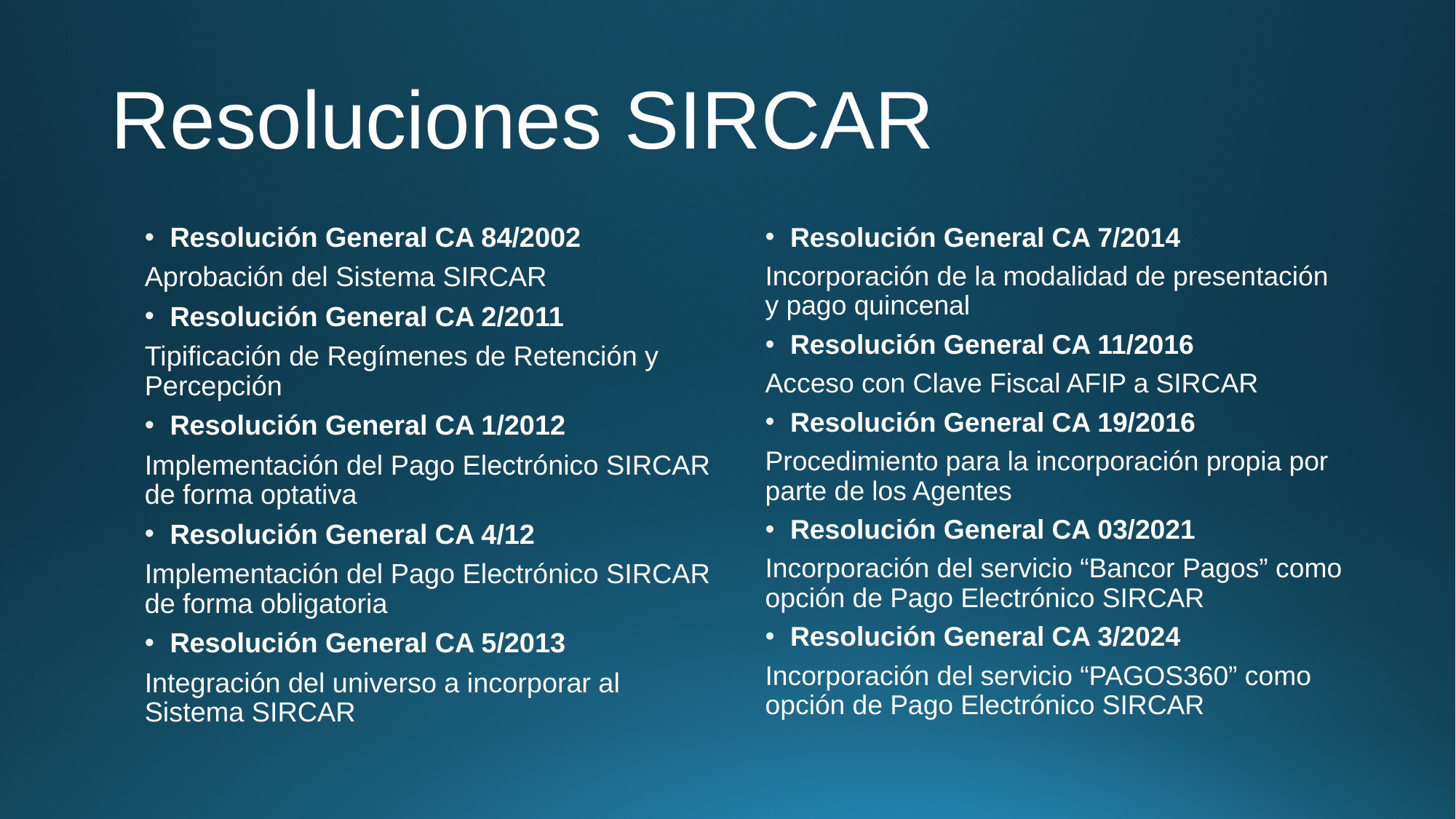

# Resoluciones SIRCAR
Resolución General CA 84/2002
Aprobación del Sistema SIRCAR
Resolución General CA 2/2011
Tipificación de Regímenes de Retención y Percepción
Resolución General CA 1/2012
Implementación del Pago Electrónico SIRCAR de forma optativa
Resolución General CA 4/12
Implementación del Pago Electrónico SIRCAR de forma obligatoria
Resolución General CA 5/2013
Integración del universo a incorporar al Sistema SIRCAR

Resolución General CA 7/2014
Incorporación de la modalidad de presentación y pago quincenal
Resolución General CA 11/2016
Acceso con Clave Fiscal AFIP a SIRCAR
Resolución General CA 19/2016
Procedimiento para la incorporación propia por parte de los Agentes
Resolución General CA 03/2021
Incorporación del servicio “Bancor Pagos” como opción de Pago Electrónico SIRCAR
Resolución General CA 3/2024
Incorporación del servicio “PAGOS360” como opción de Pago Electrónico SIRCAR